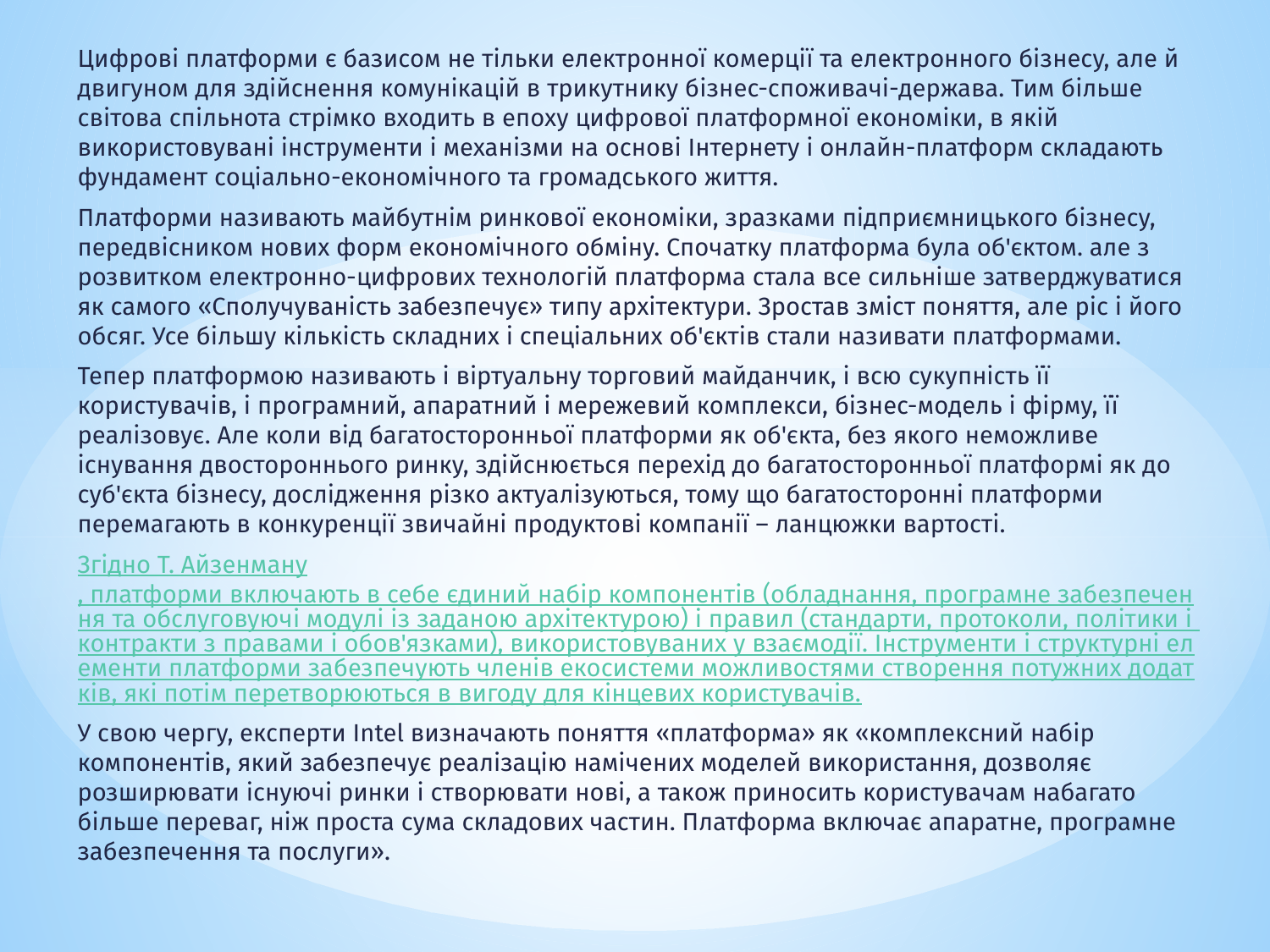

Цифрові платформи є базисом не тільки електронної комерції та електронного бізнесу, але й двигуном для здійснення комунікацій в трикутнику бізнес-споживачі-держава. Тим більше світова спільнота стрімко входить в епоху цифрової платформної економіки, в якій використовувані інструменти і механізми на основі Інтернету і онлайн-платформ складають фундамент соціально-економічного та громадського життя.
Платформи називають майбутнім ринкової економіки, зразками підприємницького бізнесу, передвісником нових форм економічного обміну. Спочатку платформа була об'єктом. але з розвитком електронно-цифрових технологій платформа стала все сильніше затверджуватися як самого «Сполучуваність забезпечує» типу архітектури. Зростав зміст поняття, але ріс і його обсяг. Усе більшу кількість складних і спеціальних об'єктів стали називати платформами.
Тепер платформою називають і віртуальну торговий майданчик, і всю сукупність її користувачів, і програмний, апаратний і мережевий комплекси, бізнес-модель і фірму, її реалізовує. Але коли від багатосторонньої платформи як об'єкта, без якого неможливе існування двостороннього ринку, здійснюється перехід до багатосторонньої платформі як до суб'єкта бізнесу, дослідження різко актуалізуються, тому що багатосторонні платформи перемагають в конкуренції звичайні продуктові компанії – ланцюжки вартості.
Згідно Т. Айзенману, платформи включають в себе єдиний набір компонентів (обладнання, програмне забезпечення та обслуговуючі модулі із заданою архітектурою) і правил (стандарти, протоколи, політики і контракти з правами і обов'язками), використовуваних у взаємодії. Інструменти і структурні елементи платформи забезпечують членів екосистеми можливостями створення потужних додатків, які потім перетворюються в вигоду для кінцевих користувачів.
У свою чергу, експерти Intel визначають поняття «платформа» як «комплексний набір компонентів, який забезпечує реалізацію намічених моделей використання, дозволяє розширювати існуючі ринки і створювати нові, а також приносить користувачам набагато більше переваг, ніж проста сума складових частин. Платформа включає апаратне, програмне забезпечення та послуги».